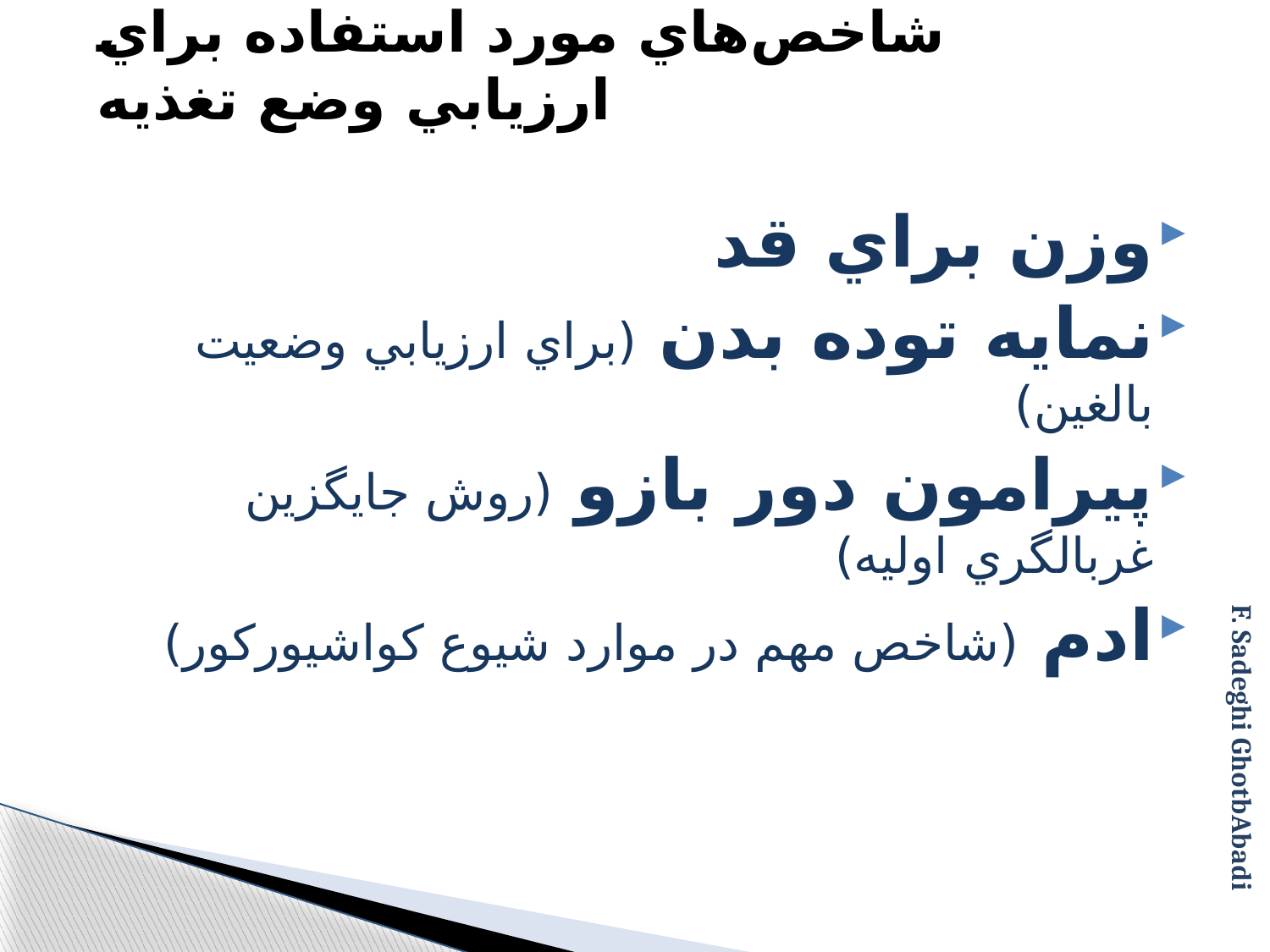

شاخص‌هاي مورد استفاده براي ارزيابي وضع تغذيه
وزن براي قد
نمايه توده بدن (براي ارزيابي وضعیت بالغين)
پيرامون دور بازو (روش جايگزين غربالگري اوليه)
ادم (شاخص مهم در موارد شيوع كواشيوركور)